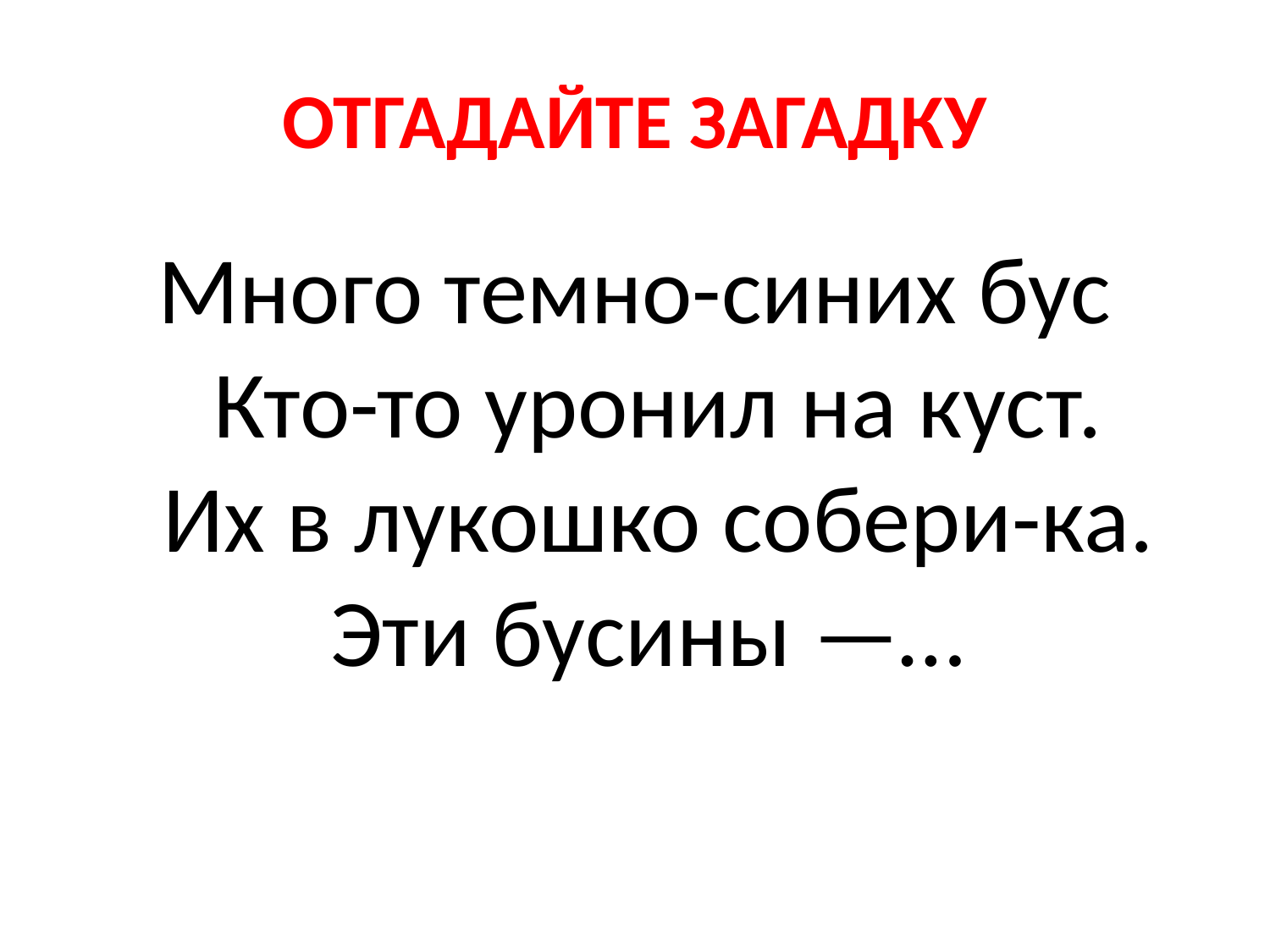

# ОТГАДАЙТЕ ЗАГАДКУ
Много темно-синих бус
Кто-то уронил на куст.
Их в лукошко собери-ка.
Эти бусины —…